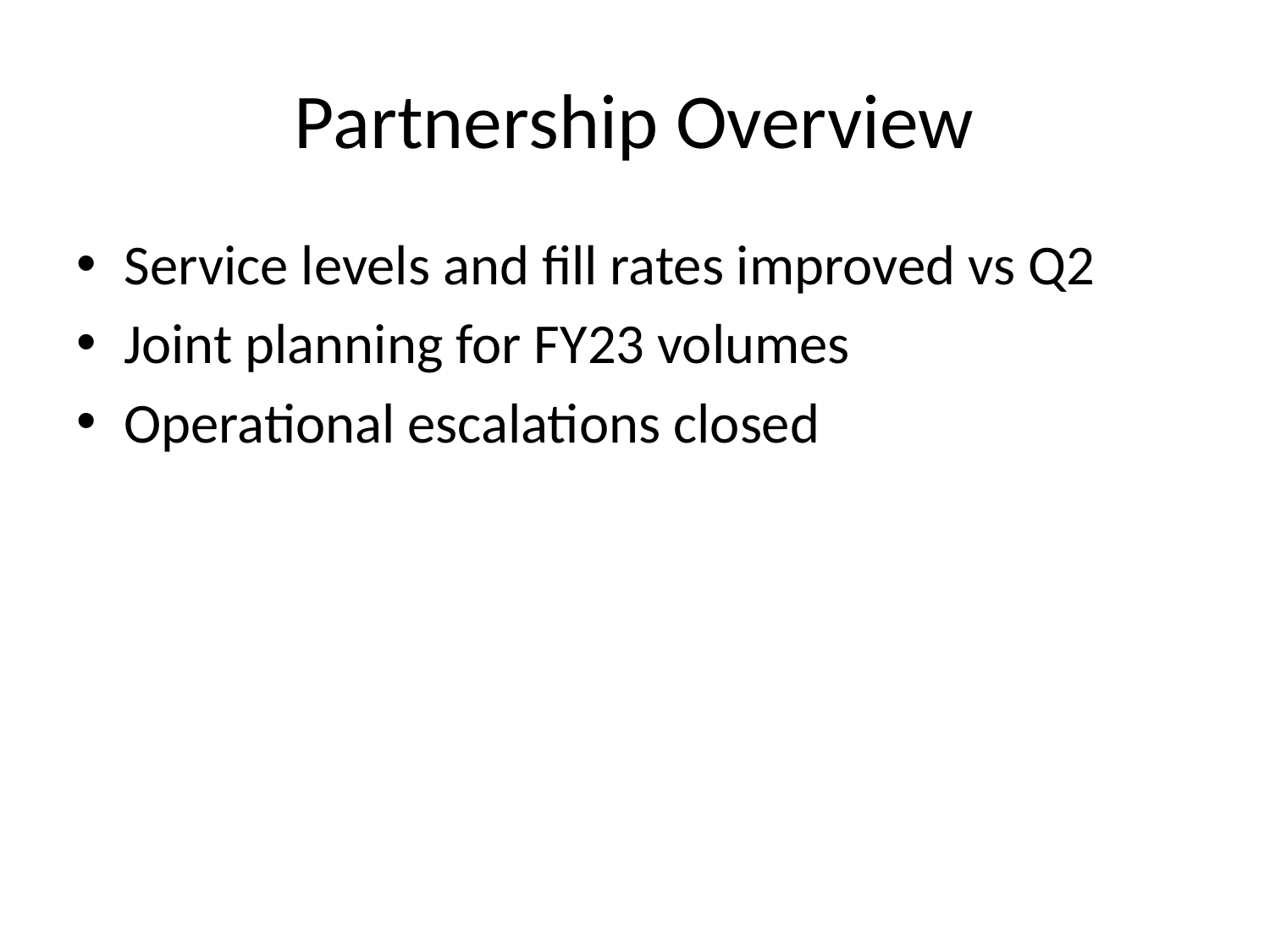

# Partnership Overview
Service levels and fill rates improved vs Q2
Joint planning for FY23 volumes
Operational escalations closed